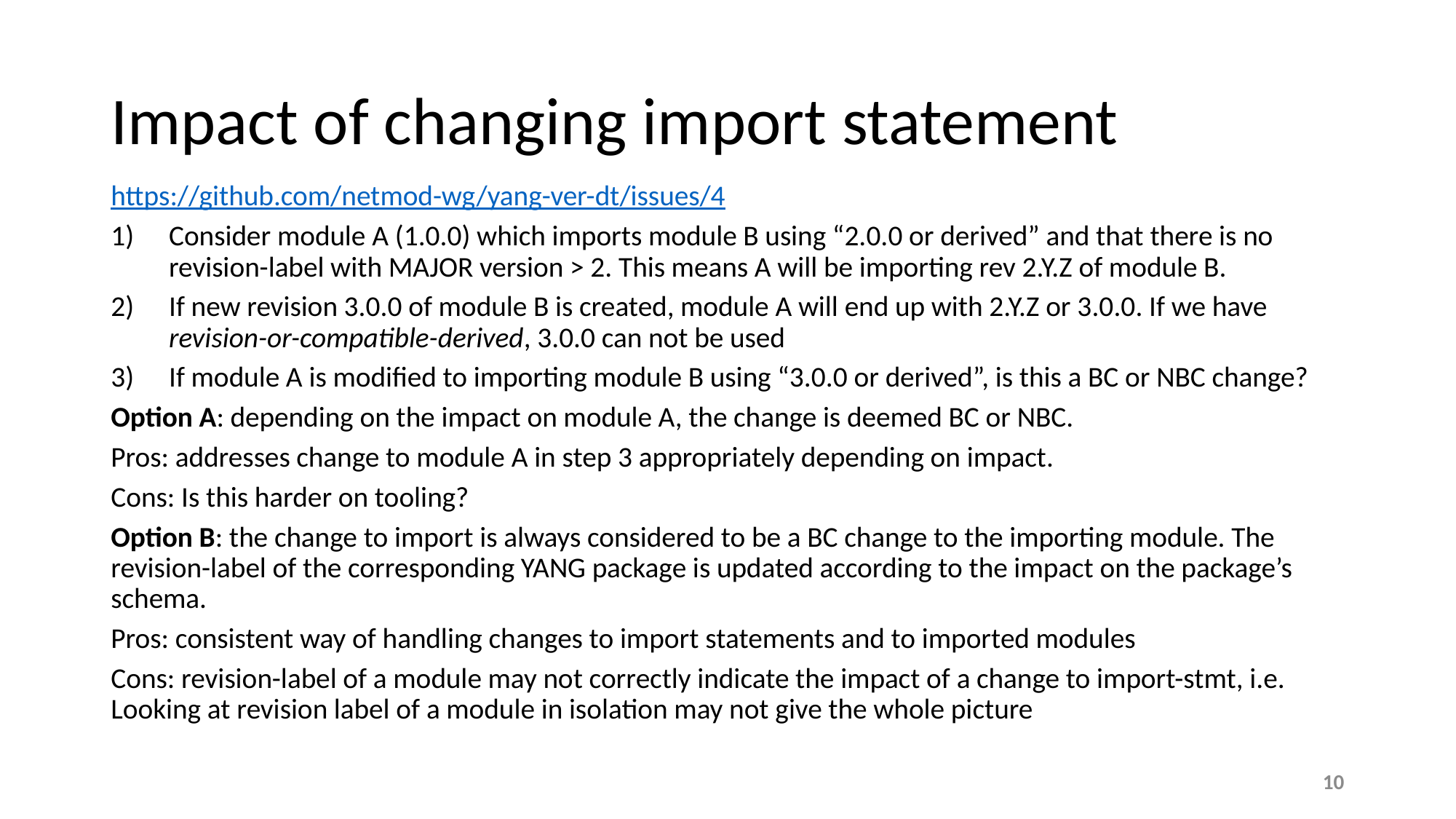

# Impact of changing import statement
https://github.com/netmod-wg/yang-ver-dt/issues/4
Consider module A (1.0.0) which imports module B using “2.0.0 or derived” and that there is no revision-label with MAJOR version > 2. This means A will be importing rev 2.Y.Z of module B.
If new revision 3.0.0 of module B is created, module A will end up with 2.Y.Z or 3.0.0. If we have revision-or-compatible-derived, 3.0.0 can not be used
If module A is modified to importing module B using “3.0.0 or derived”, is this a BC or NBC change?
Option A: depending on the impact on module A, the change is deemed BC or NBC.
Pros: addresses change to module A in step 3 appropriately depending on impact.
Cons: Is this harder on tooling?
Option B: the change to import is always considered to be a BC change to the importing module. The revision-label of the corresponding YANG package is updated according to the impact on the package’s schema.
Pros: consistent way of handling changes to import statements and to imported modules
Cons: revision-label of a module may not correctly indicate the impact of a change to import-stmt, i.e. Looking at revision label of a module in isolation may not give the whole picture
10